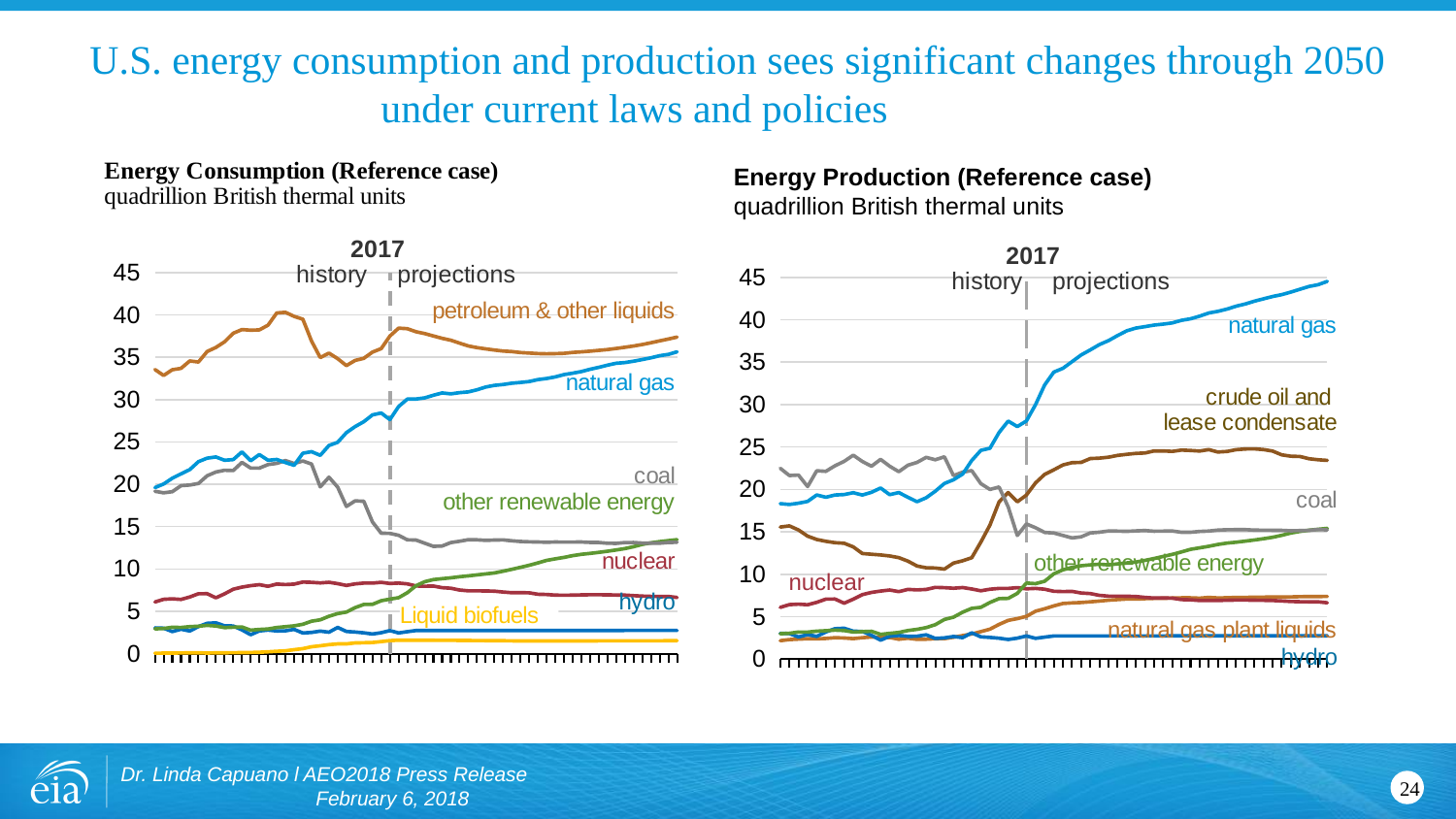

# U.S. energy consumption and production sees significant changes through 2050 under current laws and policies

### Chart

| Category | liquid biofuels | nuclear | hydro | other renewable energy | petroleum and other liquids | coal | natural gas |
|---|---|---|---|---|---|---|---|
| 1990 | 0.060421 | 6.10435 | 3.046391 | 2.9332010000000004 | 33.551623 | 19.172635 | 19.603167 |
| 1991 | 0.070095 | 6.422132 | 3.015943 | 2.981735 | 32.846032 | 18.99167 | 20.032958 |
| 1992 | 0.079746 | 6.479206 | 2.617436 | 3.1233609999999996 | 33.524957 | 19.122471 | 20.713632 |
| 1993 | 0.09366 | 6.410499 | 2.891613 | 3.096347 | 33.68724 | 19.835148 | 21.228902 |
| 1994 | 0.10484 | 6.693877 | 2.683457 | 3.198828 | 34.557545 | 19.909463 | 21.728067 |
| 1995 | 0.11248999999999999 | 7.075436 | 3.205307 | 3.241553 | 34.441046 | 20.088727 | 22.671139 |
| 1996 | 0.080661 | 7.086674 | 3.589656 | 3.3420549999999998 | 35.674967 | 21.001914 | 23.084647 |
| 1997 | 0.10196599999999999 | 6.596992 | 3.640458 | 3.2716739999999995 | 36.15848 | 21.445411 | 23.222716 |
| 1998 | 0.112843 | 7.067809 | 3.297054 | 3.081371 | 36.817372 | 21.655744 | 22.830226 |
| 1999 | 0.117795 | 7.610256 | 3.267575 | 3.1283450000000004 | 37.836036 | 21.622544 | 22.909227 |
| 2000 | 0.134887 | 7.862349 | 2.811116 | 3.158195 | 38.265934 | 22.579528 | 23.823977 |
| 2001 | 0.142132 | 8.028853 | 2.241858 | 2.7759319999999996 | 38.189656 | 21.914268 | 22.772558 |
| 2002 | 0.16967500000000002 | 8.145429 | 2.689017 | 2.8673719999999996 | 38.225566 | 21.903989 | 23.510081 |
| 2003 | 0.22981000000000001 | 7.959622 | 2.792539 | 2.9217509999999995 | 38.789798 | 22.320928 | 22.830642 |
| 2004 | 0.289715 | 8.222774 | 2.688468 | 3.0964699999999996 | 40.226667 | 22.466195 | 22.923061 |
| 2005 | 0.33901600000000004 | 8.16081 | 2.702942 | 3.1914879999999997 | 40.302834 | 22.796543 | 22.565364 |
| 2006 | 0.474995 | 8.214626 | 2.869035 | 3.292679 | 39.823636 | 22.44716 | 22.238738 |
| 2007 | 0.6019220000000001 | 8.458589 | 2.446389 | 3.4745749999999997 | 39.48925 | 22.749466 | 23.662759 |
| 2008 | 0.824576 | 8.426491 | 2.511108 | 3.8386460000000002 | 36.90682 | 22.387437 | 23.842953 |
| 2009 | 0.934986 | 8.35522 | 2.668824 | 4.000058 | 34.95905 | 19.691205 | 23.41594 |
| 2010 | 1.07468 | 8.434433 | 2.538541 | 4.416925 | 35.488347 | 20.833968 | 24.574754 |
| 2011 | 1.15808 | 8.268698 | 3.102852 | 4.738211 | 34.828344 | 19.657784 | 24.954539 |
| 2012 | 1.162138 | 8.061822 | 2.628702 | 4.915658 | 34.011568 | 17.378234 | 26.088582 |
| 2013 | 1.277676 | 8.244433 | 2.562382 | 5.4358840000000015 | 34.619323 | 18.038633 | 26.805134 |
| 2014 | 1.2919200000000002 | 8.337559 | 2.466577 | 5.81152 | 34.874481 | 17.997632 | 27.382833 |
| 2015 | 1.325287 | 8.336886 | 2.321177 | 5.824483 | 35.605421 | 15.54887 | 28.196008 |
| 2016 | 1.433227 | 8.422112 | 2.477264 | 6.253881 | 36.017211 | 14.226519 | 28.419433 |
| 2017 | 1.547969 | 8.287642 | 2.73229 | 6.440166 | 37.504902 | 14.197846 | 27.641342 |
| 2018 | 1.59874 | 8.336771 | 2.454773 | 6.609356000000001 | 38.436878 | 13.980297 | 29.185452 |
| 2019 | 1.586945 | 8.243436 | 2.598868 | 7.203130000000001 | 38.367699 | 13.44017 | 30.063217 |
| 2020 | 1.595259 | 7.998315 | 2.734353 | 8.027831 | 38.006676 | 13.419115 | 30.069967 |
| 2021 | 1.58992 | 7.962131 | 2.733837 | 8.501781 | 37.793362 | 13.043911 | 30.201336 |
| 2022 | 1.586261 | 7.986127 | 2.733983 | 8.750123 | 37.506607 | 12.6689 | 30.514193 |
| 2023 | 1.581902 | 7.793252 | 2.735437 | 8.857759999999999 | 37.235023 | 12.715852 | 30.787743 |
| 2024 | 1.576908 | 7.728516 | 2.740239 | 8.958742 | 37.011204 | 13.119506 | 30.675461 |
| 2025 | 1.573817 | 7.516317 | 2.74012 | 9.088695 | 36.662136 | 13.273886 | 30.821917 |
| 2026 | 1.557169 | 7.423123 | 2.740455 | 9.187739 | 36.332153 | 13.458629 | 30.910492 |
| 2027 | 1.550324 | 7.423005 | 2.740493 | 9.303258999999999 | 36.13287 | 13.444865 | 31.1556 |
| 2028 | 1.543639 | 7.412681 | 2.740541 | 9.418874 | 35.98798 | 13.385193 | 31.484735 |
| 2029 | 1.535761 | 7.386035 | 2.740589 | 9.533959000000001 | 35.849052 | 13.413953 | 31.679428 |
| 2030 | 1.529338 | 7.278994 | 2.740588 | 9.734901 | 35.726791 | 13.433591 | 31.782923 |
| 2031 | 1.52005 | 7.20351 | 2.740581 | 9.961196 | 35.667477 | 13.32793 | 31.934757 |
| 2032 | 1.512774 | 7.212718 | 2.740601 | 10.195381000000001 | 35.556484 | 13.248429 | 32.025356 |
| 2033 | 1.509135 | 7.185739 | 2.742513 | 10.440715 | 35.491417 | 13.207001 | 32.133091 |
| 2034 | 1.509044 | 7.020208 | 2.742541 | 10.715498 | 35.429192 | 13.183122 | 32.364216 |
| 2035 | 1.510233 | 6.993385 | 2.742583 | 11.014611 | 35.4021 | 13.15913 | 32.490139 |
| 2036 | 1.511115 | 6.914237 | 2.743519 | 11.198678 | 35.425861 | 13.187799 | 32.679134 |
| 2037 | 1.511902 | 6.90416 | 2.743939 | 11.367258000000001 | 35.457096 | 13.17479 | 32.948193 |
| 2038 | 1.512779 | 6.917067 | 2.744054 | 11.579267 | 35.570942 | 13.177267 | 33.118259 |
| 2039 | 1.513343 | 6.93979 | 2.744176 | 11.734321 | 35.632381 | 13.187518 | 33.310959 |
| 2040 | 1.514107 | 6.963419 | 2.744232 | 11.838303000000002 | 35.713989 | 13.140444 | 33.577496 |
| 2041 | 1.515125 | 6.964141 | 2.744461 | 11.96088 | 35.813156 | 13.124097 | 33.810162 |
| 2042 | 1.515721 | 6.946582 | 2.745099 | 12.099081 | 35.903812 | 13.034367 | 34.067062 |
| 2043 | 1.516751 | 6.929029 | 2.745332 | 12.245849 | 36.031464 | 13.02265 | 34.28693 |
| 2044 | 1.517579 | 6.91466 | 2.746958 | 12.410639000000002 | 36.175583 | 13.12174 | 34.372318 |
| 2045 | 1.52096 | 6.85579 | 2.750136 | 12.632252 | 36.326073 | 13.122627 | 34.533455 |
| 2046 | 1.524498 | 6.798234 | 2.75024 | 12.900744 | 36.498676 | 13.054491 | 34.726826 |
| 2047 | 1.527784 | 6.768588 | 2.750349 | 13.092011 | 36.709179 | 13.054093 | 34.934299 |
| 2048 | 1.528466 | 6.755948 | 2.75047 | 13.23578 | 36.931767 | 13.041066 | 35.181644 |
| 2049 | 1.528961 | 6.755948 | 2.751524 | 13.349012 | 37.15218 | 13.130283 | 35.336697 |
| 2050 | 1.53003 | 6.641244 | 2.751711 | 13.460295 | 37.379971 | 13.150717 | 35.642792 |
Energy Production (Reference case)
quadrillion British thermal units

### Chart

| Category | natural gas plant liquids | nuclear | hydro | other renewable energy | crude oil and lease condensate | coal | dry natural gas |
|---|---|---|---|---|---|---|---|
| 1990 | 2.174714 | 6.10435 | 3.046391 | 2.991447286 | 15.571185 | 22.487548 | 18.326155 |
| 1991 | 2.30574 | 6.422132 | 3.015943 | 3.0495242599999997 | 15.700826 | 21.636424 | 18.228736 |
| 1992 | 2.362961 | 6.479206 | 2.617436 | 3.2007440389999995 | 15.222863 | 21.694132 | 18.3751 |
| 1993 | 2.408002 | 6.410499 | 2.891613 | 3.187872998 | 14.49439 | 20.335654 | 18.584037 |
| 1994 | 2.390979 | 6.693877 | 2.683457 | 3.3012770209999998 | 14.102563 | 22.202083 | 19.348013 |
| 1995 | 2.441583 | 7.075436 | 3.205307 | 3.349540417 | 13.886757 | 22.12955 | 19.082245 |
| 1996 | 2.52991 | 7.086674 | 3.589656 | 3.41868109 | 13.722899 | 22.790148 | 19.344268 |
| 1997 | 2.495207 | 6.596992 | 3.640458 | 3.3738327929999996 | 13.65802 | 23.309614 | 19.393851 |
| 1998 | 2.420459 | 7.067809 | 3.297054 | 3.193233541 | 13.23513 | 24.045198 | 19.613295 |
| 1999 | 2.527649 | 7.610256 | 3.267575 | 3.245453351 | 12.451046 | 23.295084 | 19.340703 |
| 2000 | 2.610916 | 7.862349 | 2.811116 | 3.287904084 | 12.358101 | 22.735478 | 19.661529 |
| 2001 | 2.547136 | 8.028853 | 2.241858 | 2.917322864 | 12.281566 | 23.54708 | 20.165567 |
| 2002 | 2.559168 | 8.145429 | 2.689017 | 3.039273832 | 12.160213 | 22.732237 | 19.382055 |
| 2003 | 2.34626 | 7.959622 | 2.792539 | 3.14752174 | 11.959568 | 22.093652 | 19.633304 |
| 2004 | 2.46585 | 8.222774 | 2.688468 | 3.3716631500000003 | 11.550086 | 22.852099 | 19.074254 |
| 2005 | 2.333842 | 8.16081 | 2.702942 | 3.515426158 | 10.974152 | 23.185189 | 18.556015 |
| 2006 | 2.355836 | 8.214626 | 2.869035 | 3.714693164 | 10.766775 | 23.78951 | 19.021706 |
| 2007 | 2.408589 | 8.458589 | 2.446389 | 4.0613454110000005 | 10.741447 | 23.492742 | 19.786209 |
| 2008 | 2.419358 | 8.426491 | 2.511108 | 4.677660642 | 10.608979 | 23.851368 | 20.702884 |
| 2009 | 2.573782 | 8.35522 | 2.668824 | 4.949056218 | 11.322969 | 21.623721 | 21.13945 |
| 2010 | 2.781288 | 8.434433 | 2.538541 | 5.535581712 | 11.590974 | 22.038226 | 21.805763 |
| 2011 | 2.970152 | 8.268698 | 3.102852 | 5.989215848000001 | 11.945911 | 22.221407 | 23.40572 |
| 2012 | 3.24585 | 8.061822 | 2.628702 | 6.11118515 | 13.79102 | 20.676893 | 24.610065 |
| 2013 | 3.532226 | 8.244433 | 2.562382 | 6.683787774 | 15.805982 | 20.001304 | 24.859072 |
| 2014 | 4.096409 | 8.337559 | 2.466577 | 7.135921591000001 | 18.53051 | 20.285705 | 26.718073 |
| 2015 | 4.567489 | 8.336886 | 2.321177 | 7.161664510999999 | 19.632281 | 17.946095 | 28.060704 |
| 2016 | 4.777808 | 8.422112 | 2.477264 | 7.751040192 | 18.540191 | 14.577842 | 27.411845 |
| 2017 | 5.038462 | 8.287642 | 2.73229 | 8.96806 | 19.335503 | 15.934363 | 28.07427 |
| 2018 | 5.648598 | 8.336771 | 2.454773 | 8.897631 | 20.768932 | 15.488661 | 30.000317 |
| 2019 | 5.940019 | 8.243436 | 2.598868 | 9.178608 | 21.775995 | 14.932977 | 32.313065 |
| 2020 | 6.273304 | 7.998315 | 2.734353 | 10.055272 | 22.316654 | 14.86701 | 33.83733 |
| 2021 | 6.560081 | 7.962131 | 2.733837 | 10.521363999999998 | 22.880562 | 14.574357 | 34.280983 |
| 2022 | 6.630726 | 7.986127 | 2.733983 | 10.816223 | 23.150965 | 14.283575 | 35.062634 |
| 2023 | 6.676276 | 7.793252 | 2.735437 | 11.011296000000002 | 23.184706 | 14.414595 | 35.852741 |
| 2024 | 6.755922 | 7.728516 | 2.740239 | 11.109001999999998 | 23.646666 | 14.876139 | 36.445011 |
| 2025 | 6.842094 | 7.516317 | 2.74012 | 11.186980000000002 | 23.688946 | 14.958221 | 37.07333 |
| 2026 | 6.944528 | 7.423123 | 2.740455 | 11.11319 | 23.809162 | 15.105194 | 37.539917 |
| 2027 | 7.018991 | 7.423005 | 2.740493 | 11.227319 | 24.017038 | 15.091894 | 38.14349 |
| 2028 | 7.089107 | 7.412681 | 2.740541 | 11.339068000000001 | 24.142328 | 15.063319 | 38.693848 |
| 2029 | 7.07621 | 7.386035 | 2.740589 | 11.444184000000002 | 24.253 | 15.118427 | 39.018867 |
| 2030 | 7.130058 | 7.278994 | 2.740588 | 11.640026 | 24.302904 | 15.159262 | 39.191185 |
| 2031 | 7.15855 | 7.20351 | 2.740581 | 11.857899999999999 | 24.545113 | 15.075911 | 39.372803 |
| 2032 | 7.177628 | 7.212718 | 2.740601 | 12.103566 | 24.53944 | 15.087629 | 39.489216 |
| 2033 | 7.202573 | 7.185739 | 2.742513 | 12.34619 | 24.488539 | 15.101613 | 39.626446 |
| 2034 | 7.228563 | 7.020208 | 2.742541 | 12.628095 | 24.641232 | 14.952728 | 39.934143 |
| 2035 | 7.23146 | 6.993385 | 2.742583 | 12.93988 | 24.596212 | 14.957111 | 40.114521 |
| 2036 | 7.185501 | 6.914237 | 2.743519 | 13.119963 | 24.532097 | 15.048913 | 40.422073 |
| 2037 | 7.273227 | 6.90416 | 2.743939 | 13.296116000000001 | 24.694811 | 15.096757 | 40.793243 |
| 2038 | 7.216072 | 6.917067 | 2.744054 | 13.515224 | 24.411469 | 15.207945 | 40.994755 |
| 2039 | 7.235724 | 6.93979 | 2.744176 | 13.678937 | 24.484478 | 15.252171 | 41.254196 |
| 2040 | 7.275701 | 6.963419 | 2.744232 | 13.780032 | 24.69083 | 15.262432 | 41.600292 |
| 2041 | 7.284295 | 6.964141 | 2.744461 | 13.904891 | 24.774151 | 15.26694 | 41.858498 |
| 2042 | 7.290844 | 6.946582 | 2.745099 | 14.042644 | 24.782679 | 15.21041 | 42.184177 |
| 2043 | 7.312579 | 6.929029 | 2.745332 | 14.192207999999999 | 24.703375 | 15.198357 | 42.467243 |
| 2044 | 7.327855 | 6.91466 | 2.746958 | 14.359665000000001 | 24.526735 | 15.19268 | 42.740791 |
| 2045 | 7.318521 | 6.85579 | 2.750136 | 14.592500000000001 | 24.085772 | 15.17347 | 42.95562 |
| 2046 | 7.3363 | 6.798234 | 2.75024 | 14.862127000000001 | 23.922041 | 15.128652 | 43.2635 |
| 2047 | 7.366618 | 6.768588 | 2.750349 | 15.050592000000002 | 23.891005 | 15.14988 | 43.589924 |
| 2048 | 7.382056 | 6.755948 | 2.75047 | 15.195705 | 23.623096 | 15.177702 | 43.925892 |
| 2049 | 7.378924 | 6.755948 | 2.751524 | 15.305698 | 23.49276 | 15.275507 | 44.13345 |
| 2050 | 7.399128 | 6.641244 | 2.751711 | 15.412754000000001 | 23.42317 | 15.228484 | 44.526237 |
nuclear

Dr. Linda Capuano l AEO2018 Press Release                                       February 6, 2018
24